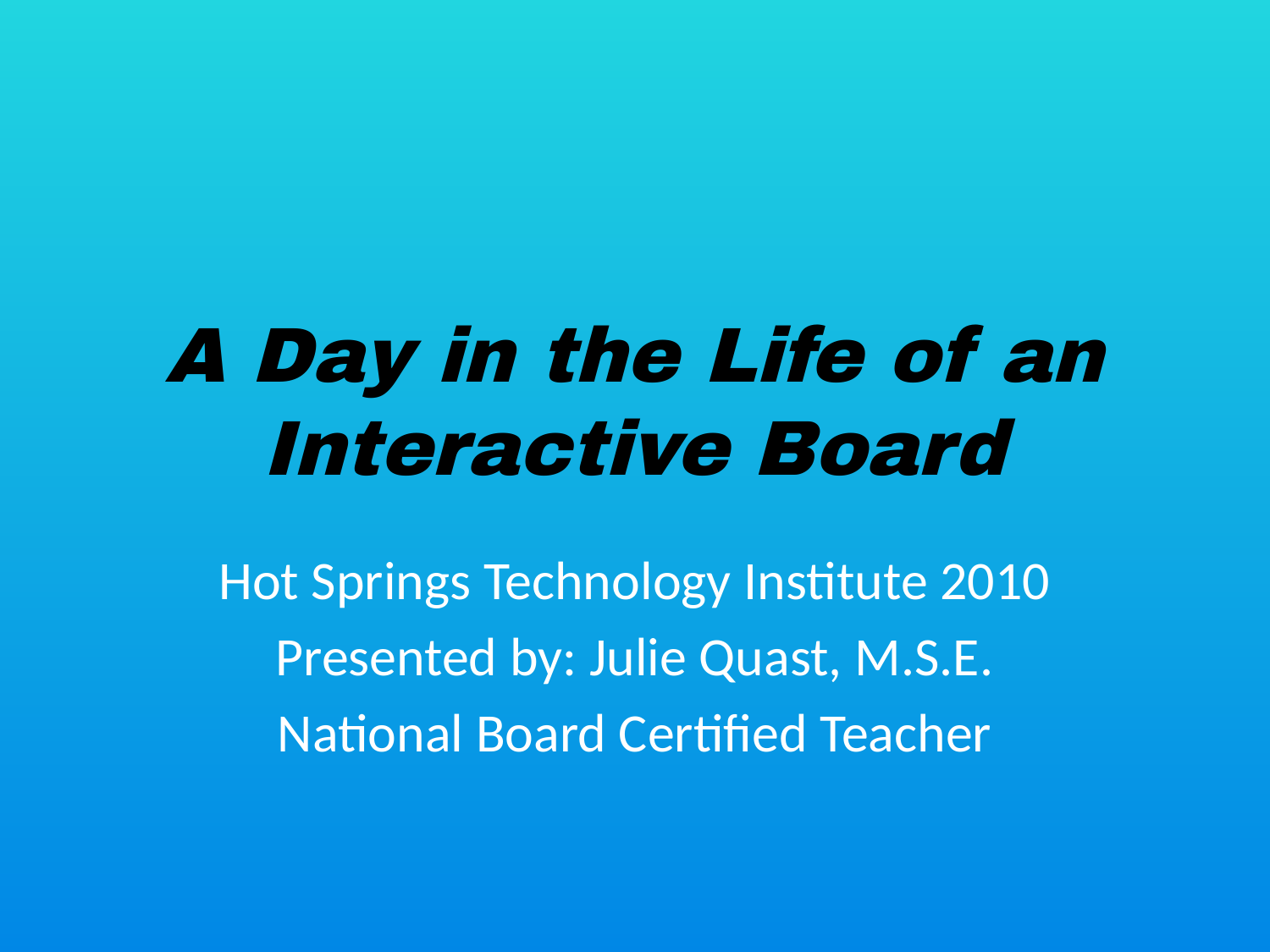

# A Day in the Life of an Interactive Board
Hot Springs Technology Institute 2010
Presented by: Julie Quast, M.S.E.
National Board Certified Teacher